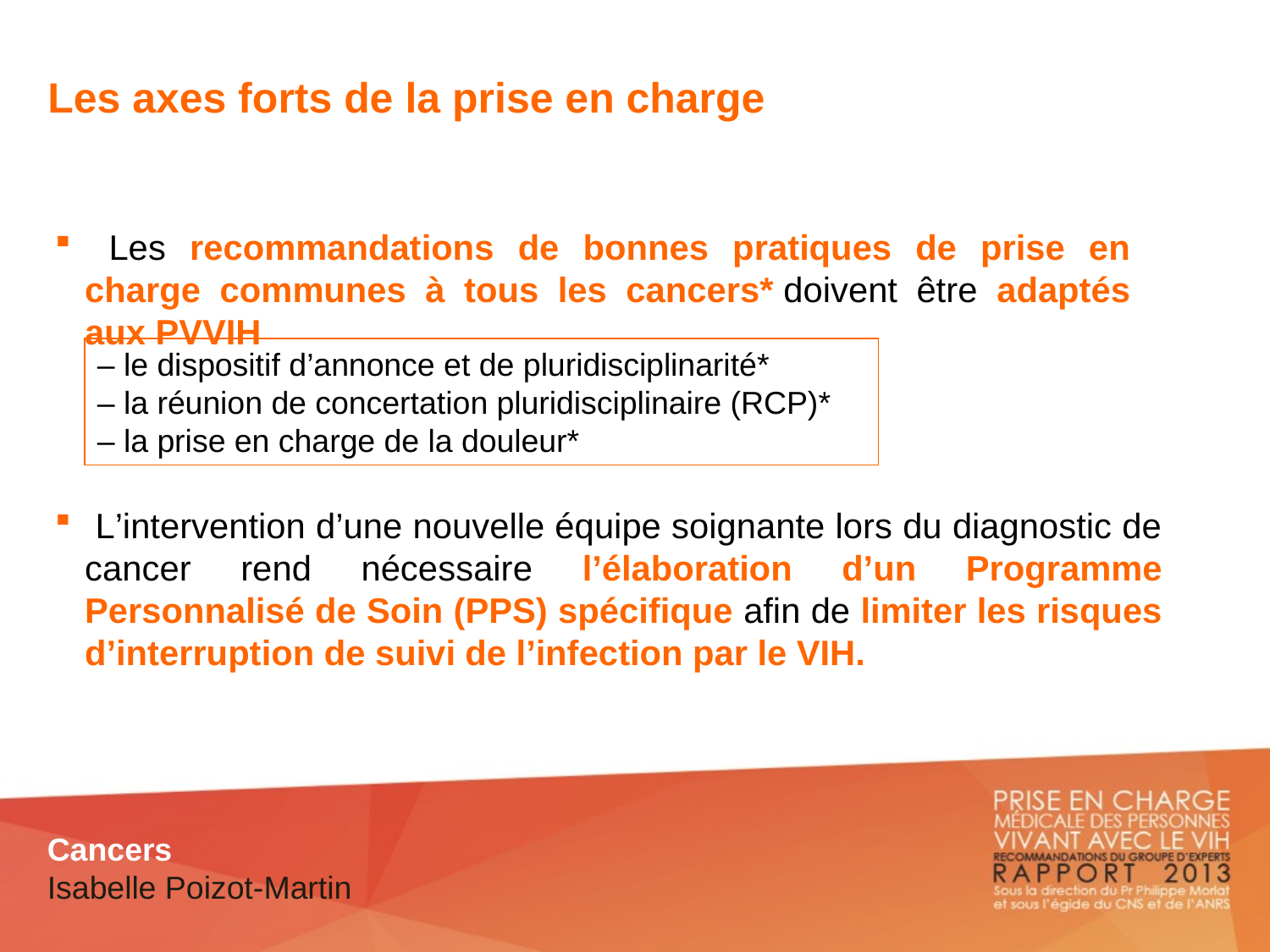

Les axes forts de la prise en charge
 Les recommandations de bonnes pratiques de prise en charge communes à tous les cancers* doivent être adaptés aux PVVIH
– le dispositif d’annonce et de pluridisciplinarité*
– la réunion de concertation pluridisciplinaire (RCP)*
– la prise en charge de la douleur*
 L’intervention d’une nouvelle équipe soignante lors du diagnostic de cancer rend nécessaire l’élaboration d’un Programme Personnalisé de Soin (PPS) spécifique afin de limiter les risques d’interruption de suivi de l’infection par le VIH.
Cancers
Isabelle Poizot-Martin